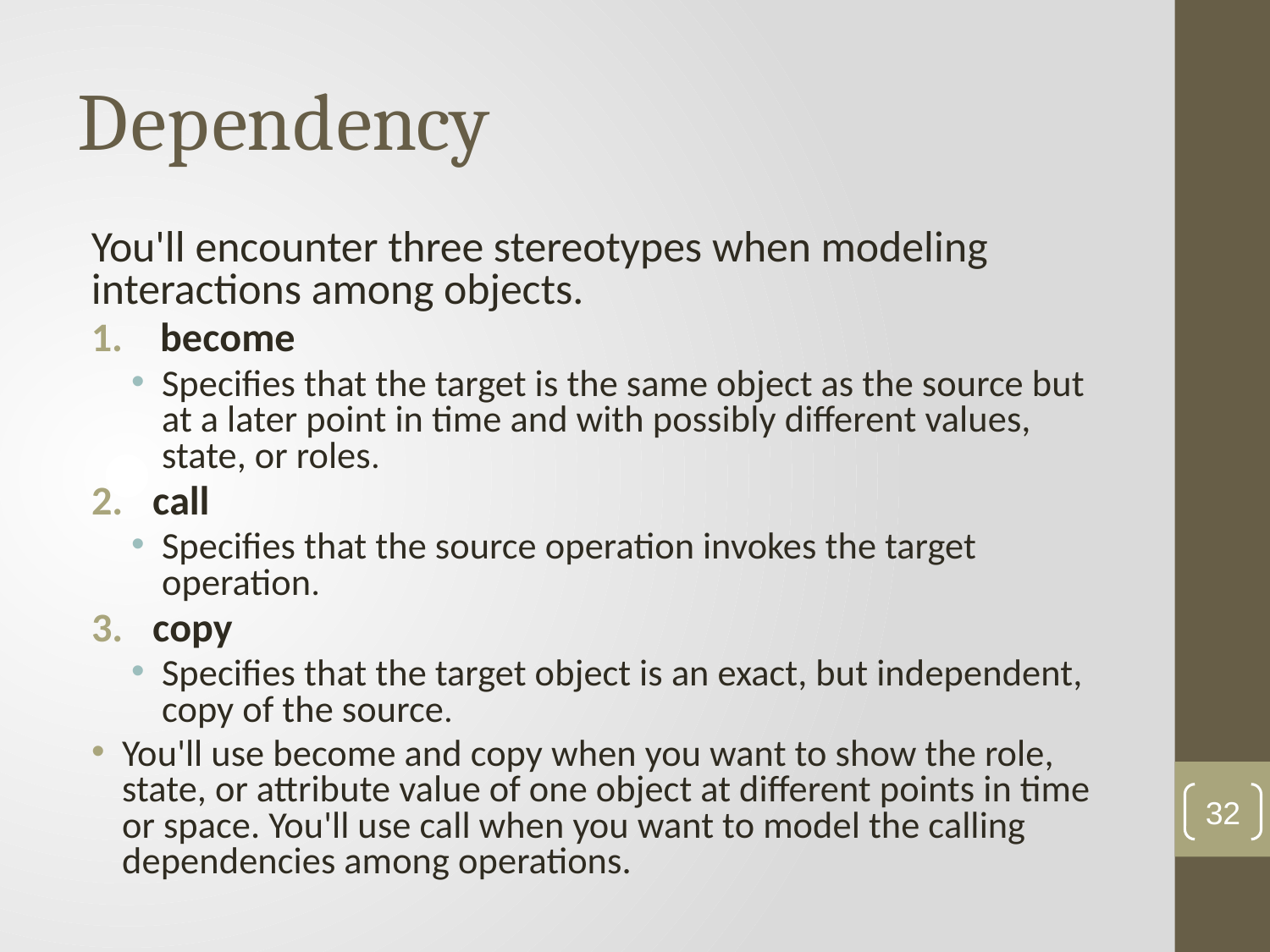

# Dependency
You'll encounter three stereotypes when modeling interactions among objects.
become
Specifies that the target is the same object as the source but at a later point in time and with possibly different values, state, or roles.
call
Specifies that the source operation invokes the target operation.
copy
Specifies that the target object is an exact, but independent, copy of the source.
You'll use become and copy when you want to show the role, state, or attribute value of one object at different points in time or space. You'll use call when you want to model the calling dependencies among operations.
32